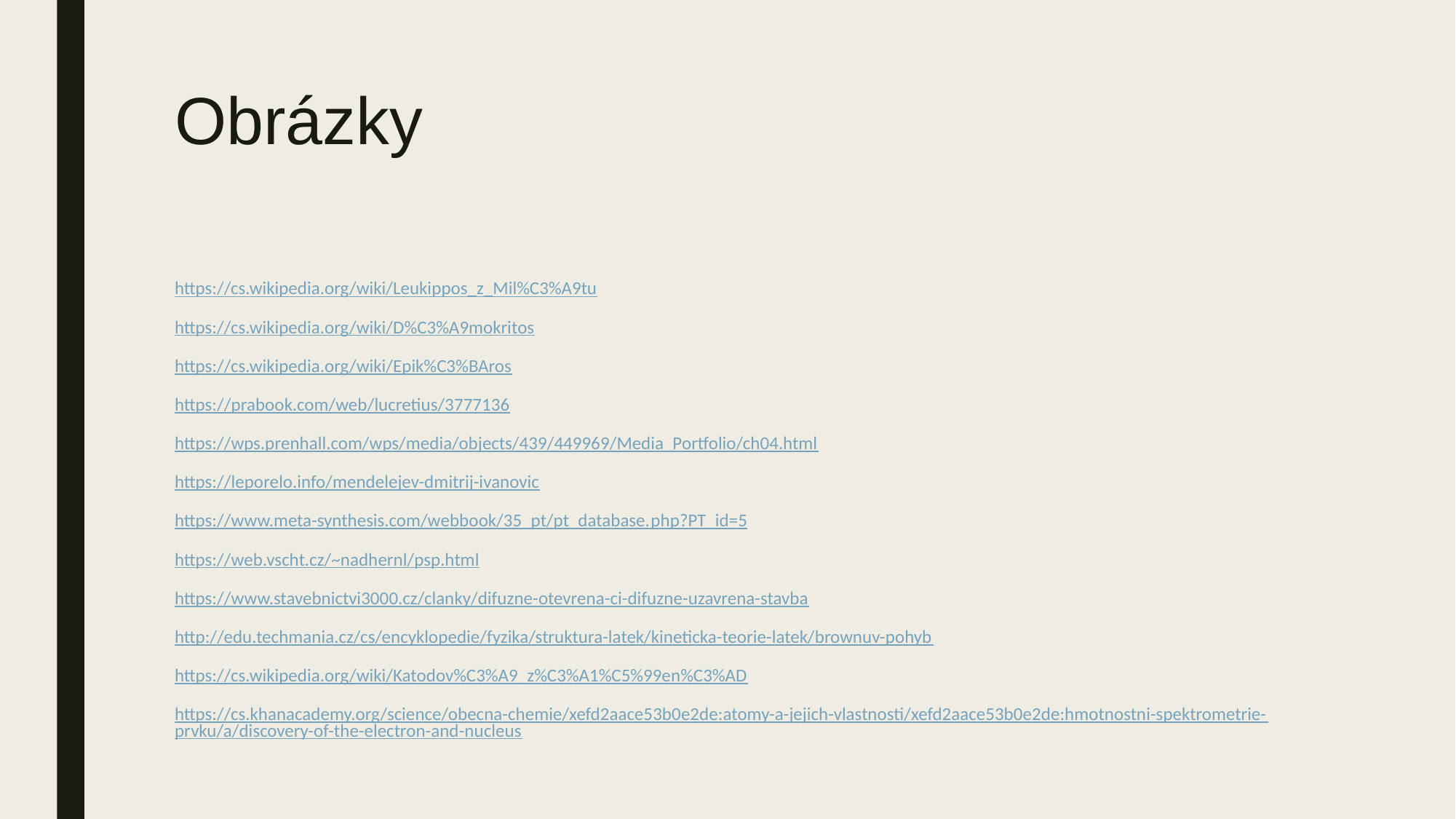

# Obrázky
https://cs.wikipedia.org/wiki/Leukippos_z_Mil%C3%A9tu
https://cs.wikipedia.org/wiki/D%C3%A9mokritos
https://cs.wikipedia.org/wiki/Epik%C3%BAros
https://prabook.com/web/lucretius/3777136
https://wps.prenhall.com/wps/media/objects/439/449969/Media_Portfolio/ch04.html
https://leporelo.info/mendelejev-dmitrij-ivanovic
https://www.meta-synthesis.com/webbook/35_pt/pt_database.php?PT_id=5
https://web.vscht.cz/~nadhernl/psp.html
https://www.stavebnictvi3000.cz/clanky/difuzne-otevrena-ci-difuzne-uzavrena-stavba
http://edu.techmania.cz/cs/encyklopedie/fyzika/struktura-latek/kineticka-teorie-latek/brownuv-pohyb
https://cs.wikipedia.org/wiki/Katodov%C3%A9_z%C3%A1%C5%99en%C3%AD
https://cs.khanacademy.org/science/obecna-chemie/xefd2aace53b0e2de:atomy-a-jejich-vlastnosti/xefd2aace53b0e2de:hmotnostni-spektrometrie-prvku/a/discovery-of-the-electron-and-nucleus